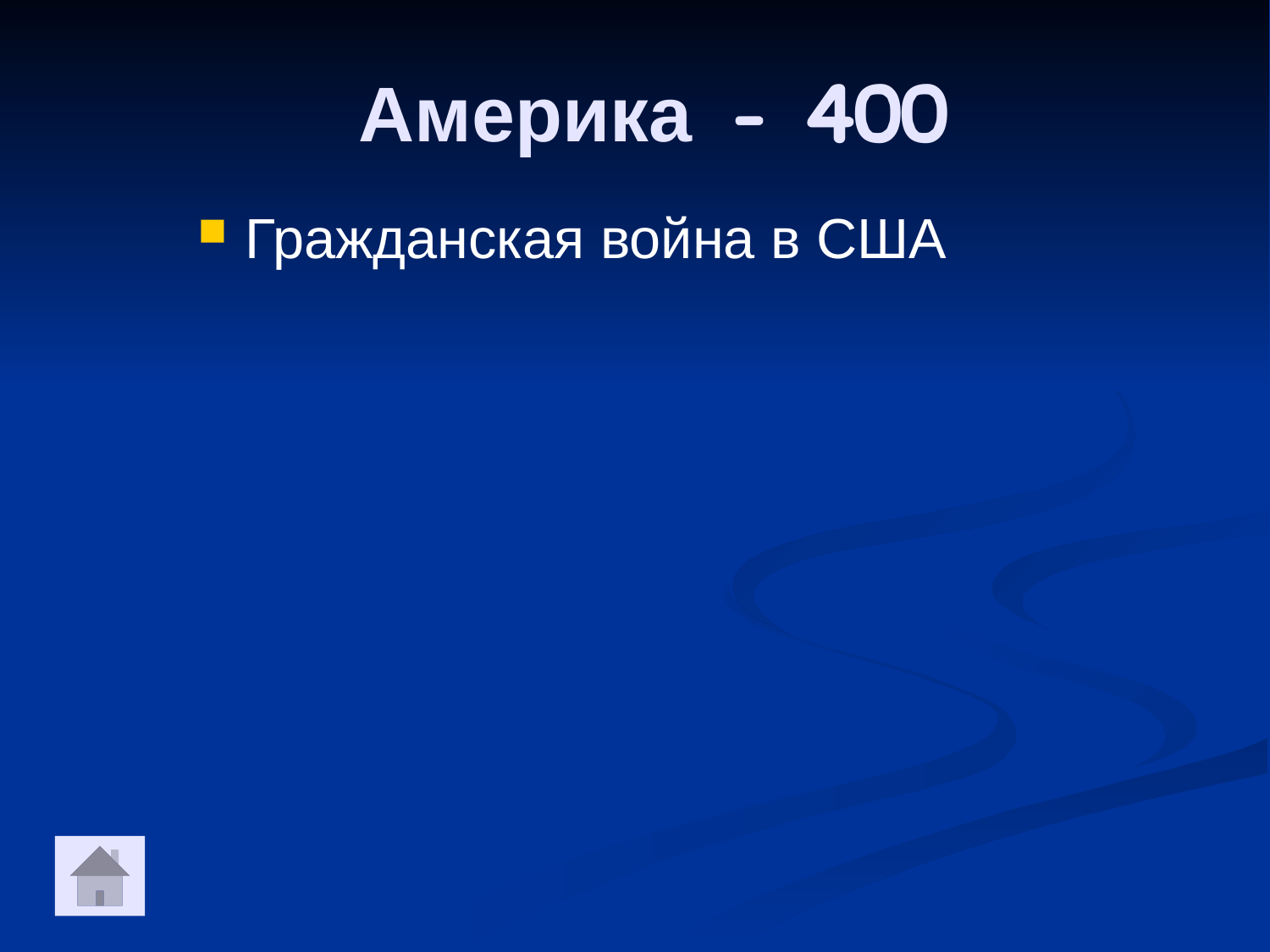

Америка - 400
Гражданская война в США